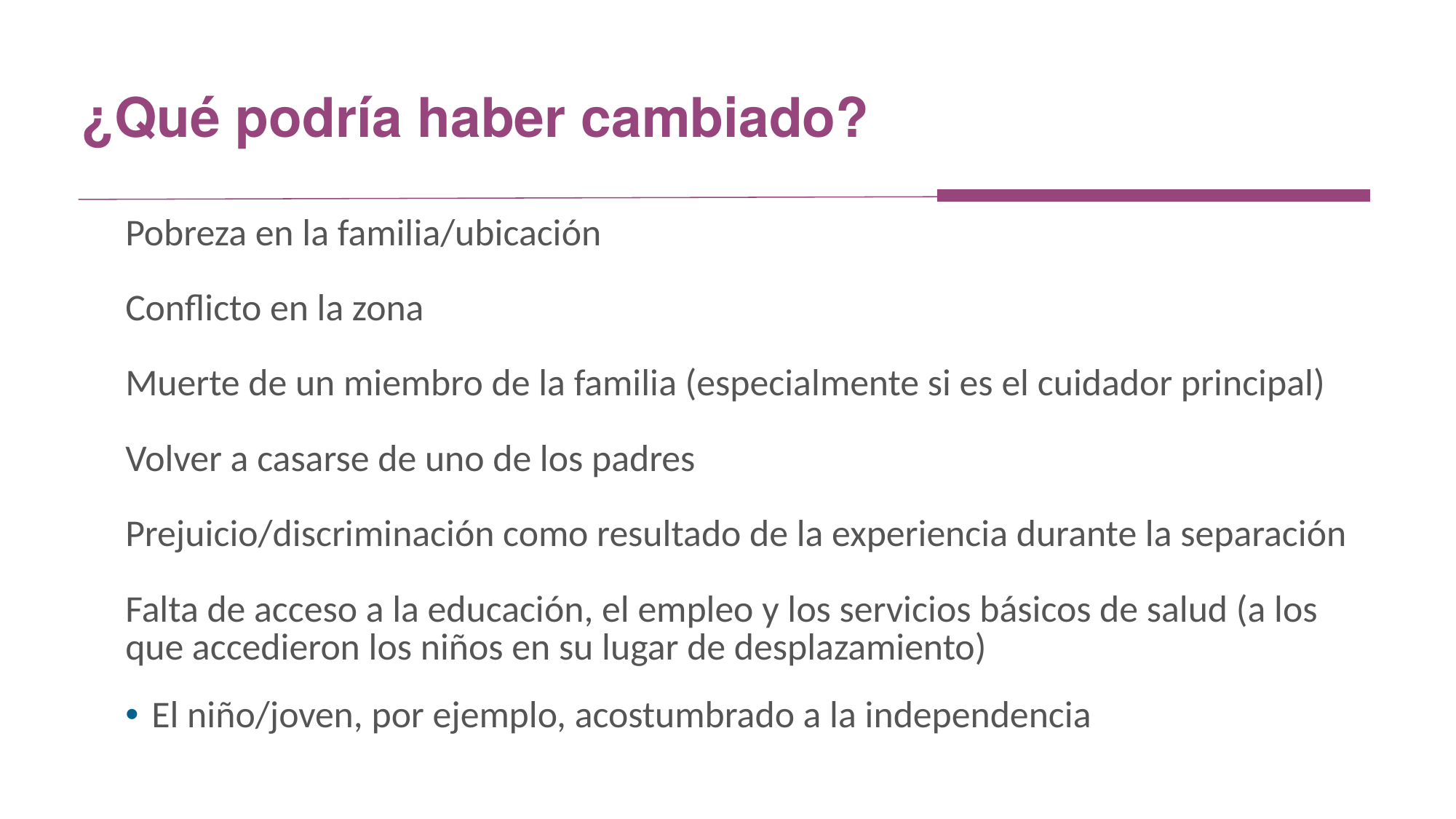

# ¿Qué podría haber cambiado?
Pobreza en la familia/ubicación
Conflicto en la zona
Muerte de un miembro de la familia (especialmente si es el cuidador principal)
Volver a casarse de uno de los padres
Prejuicio/discriminación como resultado de la experiencia durante la separación
Falta de acceso a la educación, el empleo y los servicios básicos de salud (a los que accedieron los niños en su lugar de desplazamiento)
El niño/joven, por ejemplo, acostumbrado a la independencia